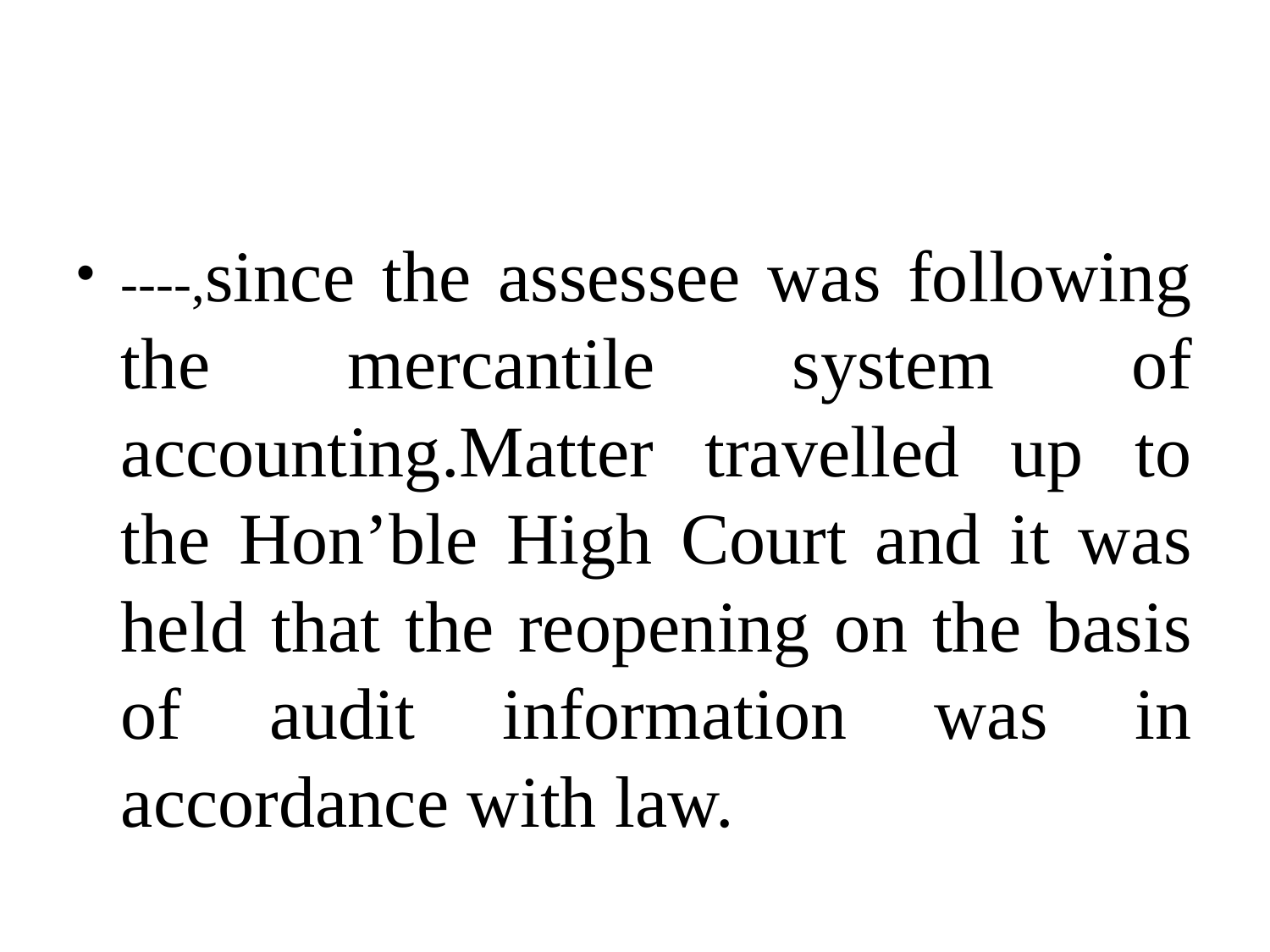

#
----,since the assessee was following the mercantile system of accounting.Matter travelled up to the Hon’ble High Court and it was held that the reopening on the basis of audit information was in accordance with law.